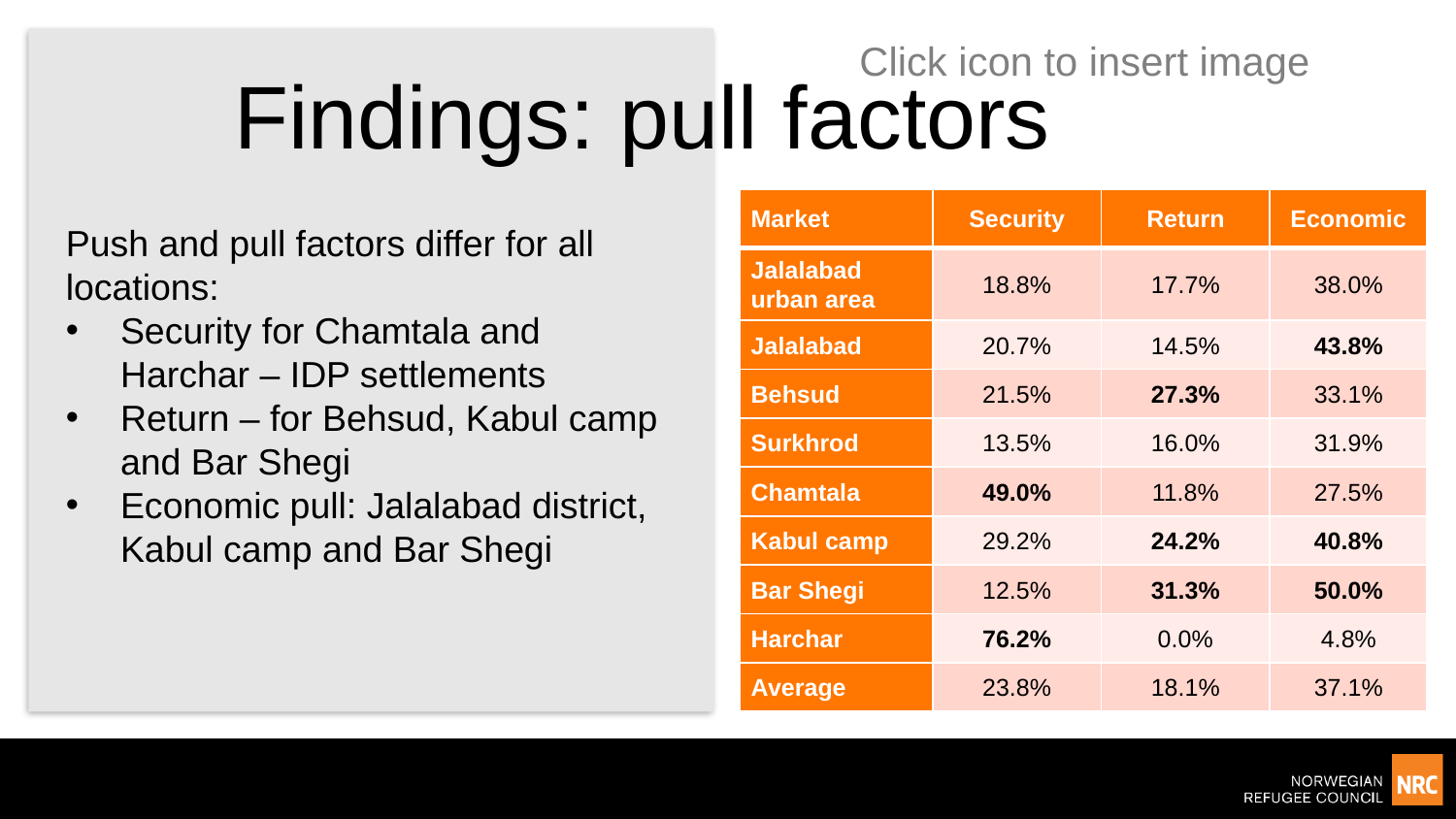

Findings: pull factors
| Market | Security | Return | Economic |
| --- | --- | --- | --- |
| Jalalabad urban area | 18.8% | 17.7% | 38.0% |
| Jalalabad | 20.7% | 14.5% | 43.8% |
| Behsud | 21.5% | 27.3% | 33.1% |
| Surkhrod | 13.5% | 16.0% | 31.9% |
| Chamtala | 49.0% | 11.8% | 27.5% |
| Kabul camp | 29.2% | 24.2% | 40.8% |
| Bar Shegi | 12.5% | 31.3% | 50.0% |
| Harchar | 76.2% | 0.0% | 4.8% |
| Average | 23.8% | 18.1% | 37.1% |
Push and pull factors differ for all locations:
Security for Chamtala and Harchar – IDP settlements
Return – for Behsud, Kabul camp and Bar Shegi
Economic pull: Jalalabad district, Kabul camp and Bar Shegi